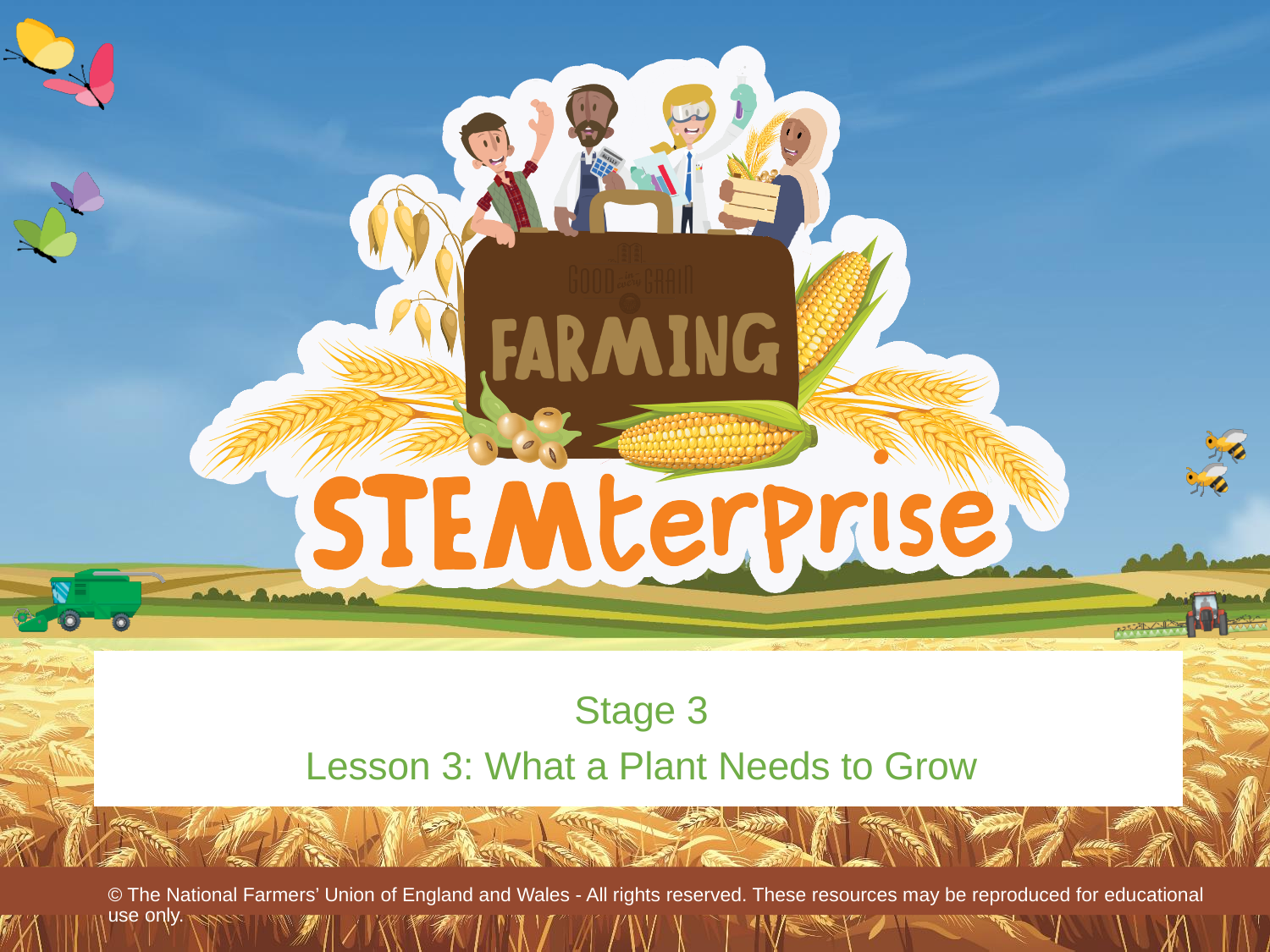

Stage 3
Lesson 3: What a Plant Needs to Grow

© The National Farmers’ Union of England and Wales - All rights reserved. These resources may be reproduced for educational use only.